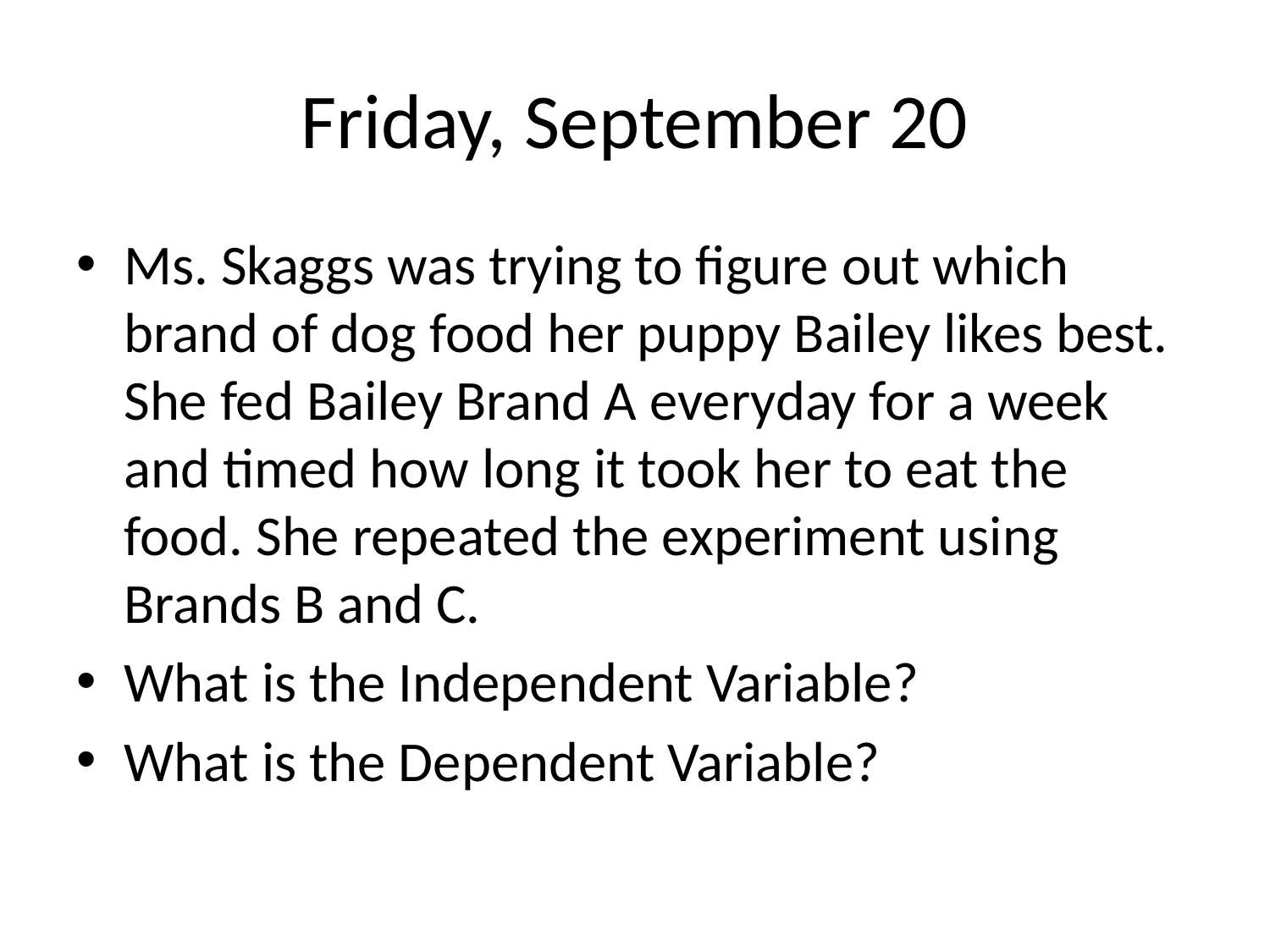

# Friday, September 20
Ms. Skaggs was trying to figure out which brand of dog food her puppy Bailey likes best. She fed Bailey Brand A everyday for a week and timed how long it took her to eat the food. She repeated the experiment using Brands B and C.
What is the Independent Variable?
What is the Dependent Variable?